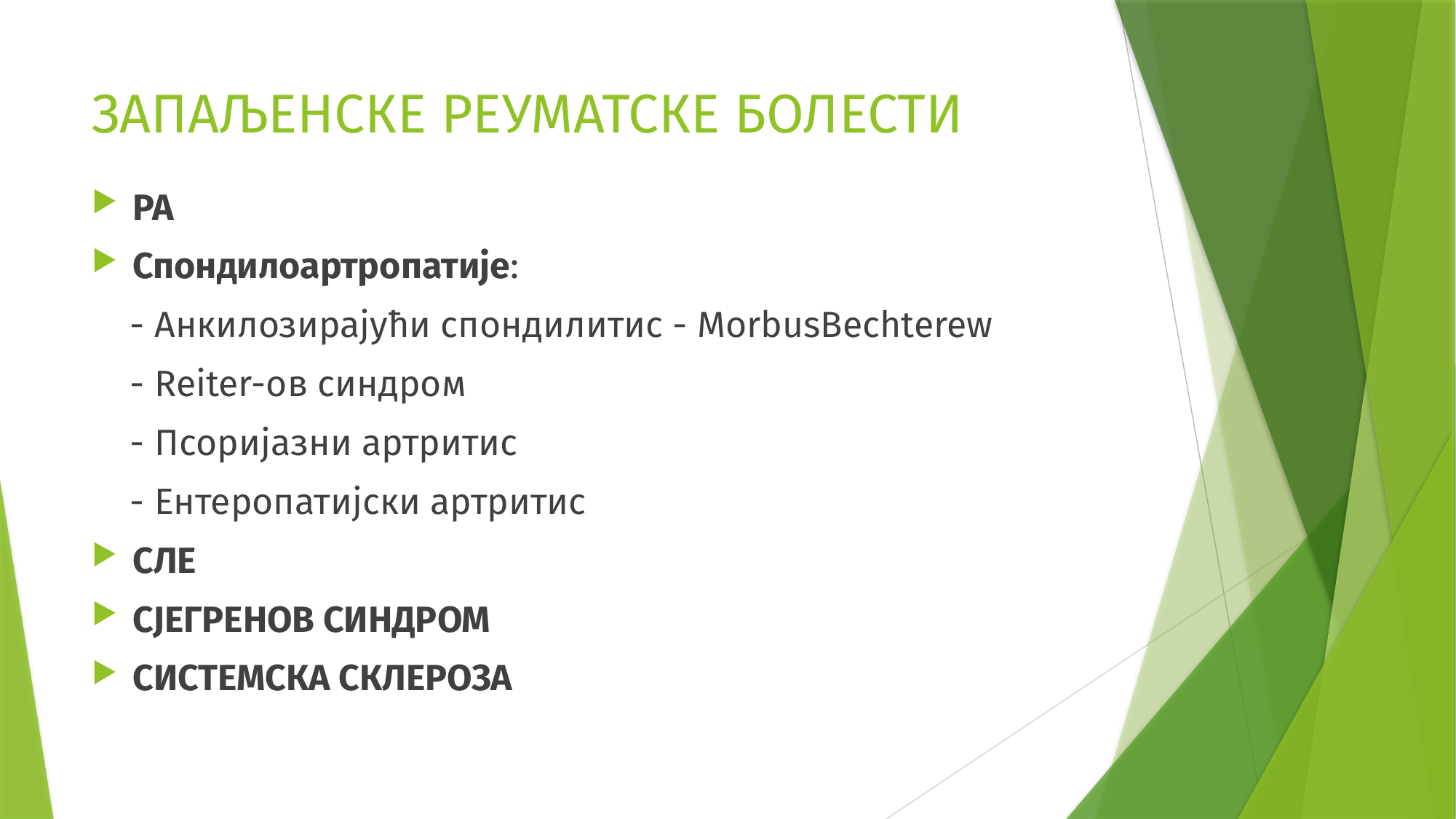

# ЗАПАЉЕНСКЕ РЕУМАТСКЕ БОЛЕСТИ
РА
Спондилоартропатије:
    - Анкилозирајући спондилитис - MorbusBechterew
    - Reiter-ов синдром
    - Псоријазни артритис
    - Ентеропатијски артритис
СЛЕ
СЈЕГРЕНОВ СИНДРОМ
СИСТЕМСКА СКЛЕРОЗА